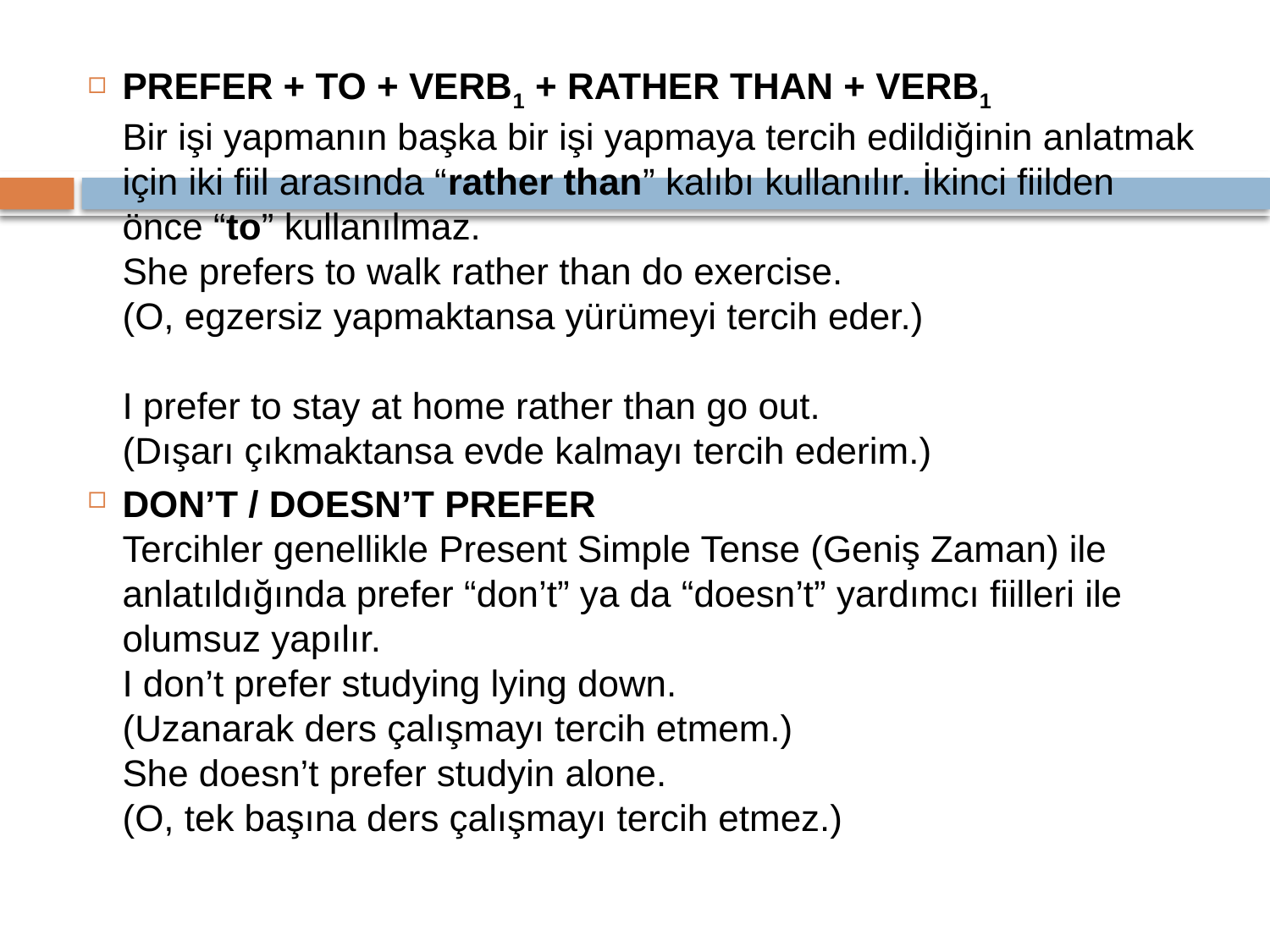

PREFER + TO + VERB1 + RATHER THAN + VERB1
Bir işi yapmanın başka bir işi yapmaya tercih edildiğinin anlatmak için iki fiil arasında “rather than” kalıbı kullanılır. İkinci fiilden önce “to” kullanılmaz.
She prefers to walk rather than do exercise.
(O, egzersiz yapmaktansa yürümeyi tercih eder.)
I prefer to stay at home rather than go out.
(Dışarı çıkmaktansa evde kalmayı tercih ederim.)
DON’T / DOESN’T PREFER
Tercihler genellikle Present Simple Tense (Geniş Zaman) ile anlatıldığında prefer “don’t” ya da “doesn’t” yardımcı fiilleri ile olumsuz yapılır.
I don’t prefer studying lying down.
(Uzanarak ders çalışmayı tercih etmem.)
She doesn’t prefer studyin alone.
(O, tek başına ders çalışmayı tercih etmez.)